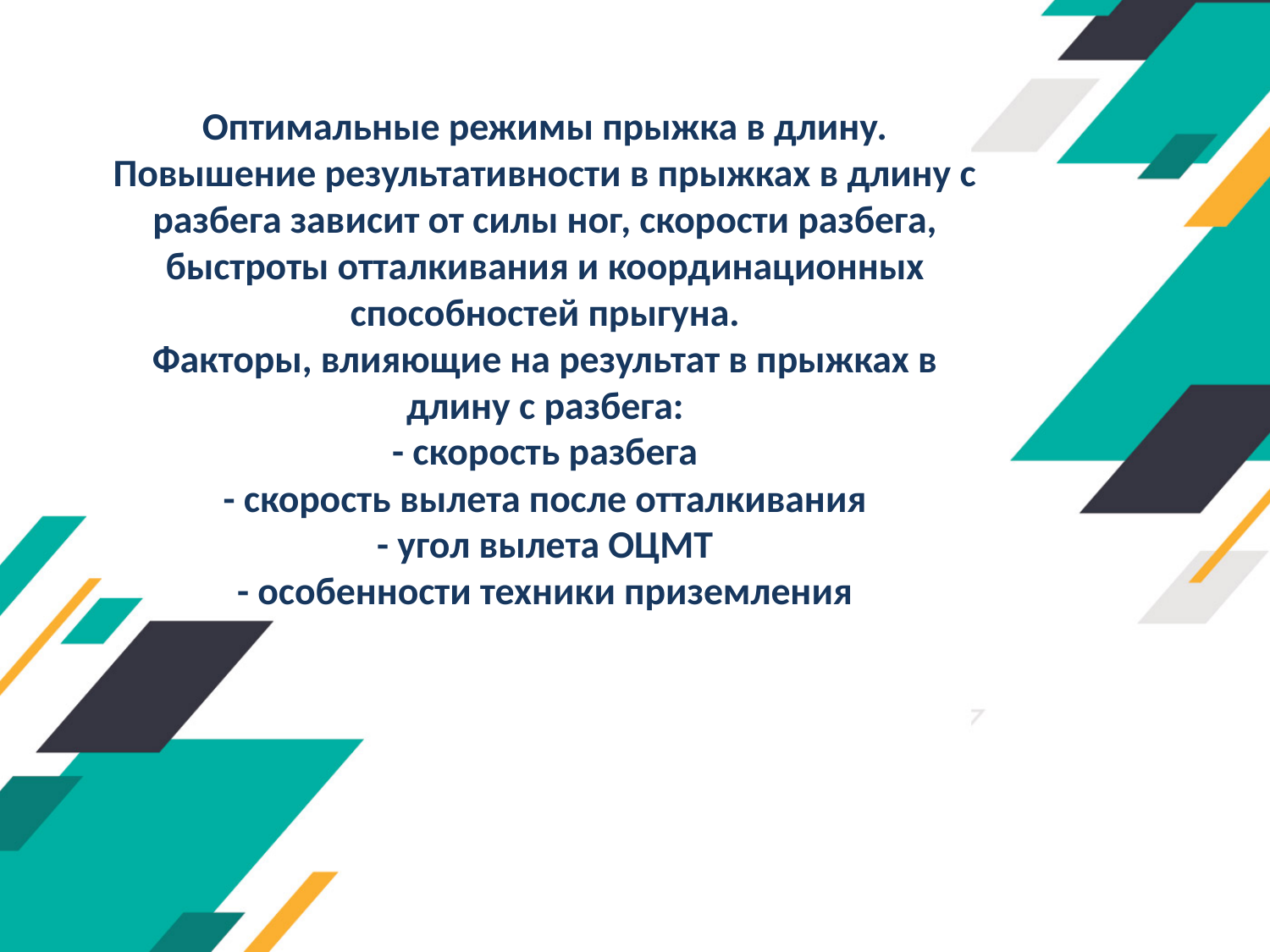

# Оптимальные режимы прыжка в длину. Повышение результативности в прыжках в длину с разбега зависит от силы ног, скорости разбега, быстроты отталкивания и коор­динационных способностей прыгуна. Факторы, влияющие на результат в прыжках в длину с разбега: - скорость разбега - скорость вылета после отталкивания - угол вылета ОЦМТ - особенности техники приземления